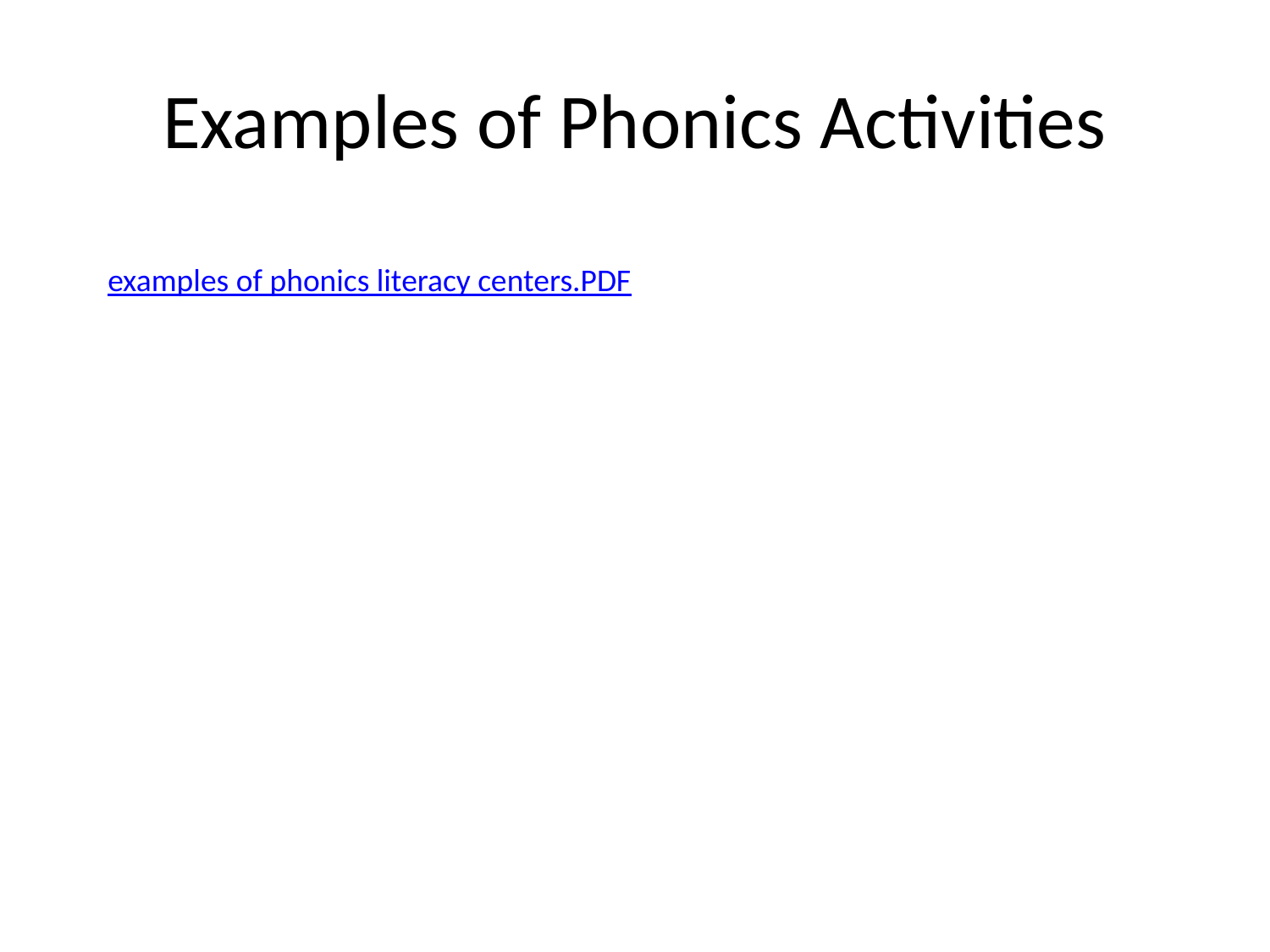

# Examples of Phonics Activities
examples of phonics literacy centers.PDF